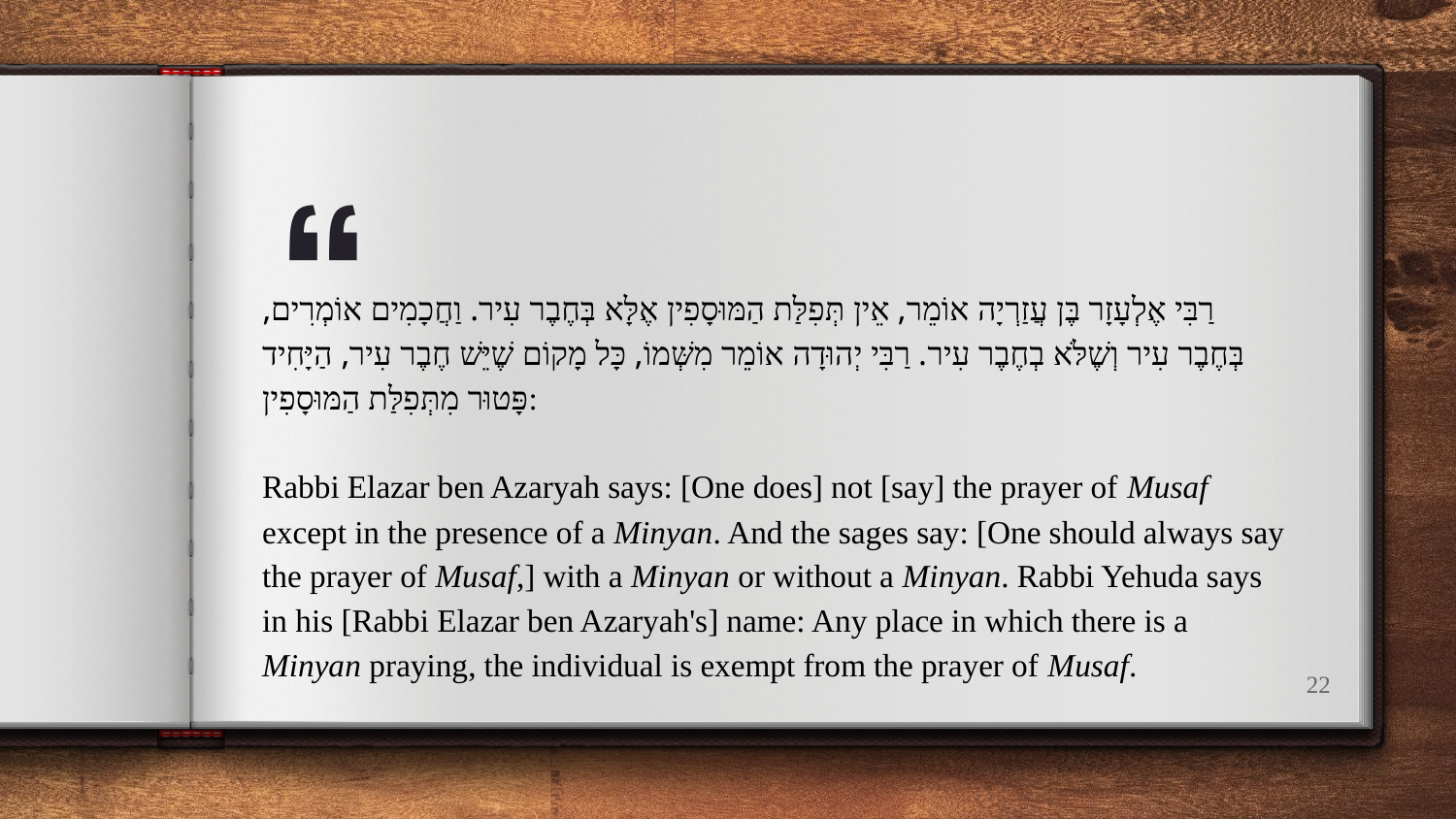

רַבִּי אֶלְעָזָר בֶּן עֲזַרְיָה אוֹמֵר, אֵין תְּפִלַּת הַמּוּסָפִין אֶלָּא בְּחֶבֶר עִיר. וַחֲכָמִים אוֹמְרִים, בְּחֶבֶר עִיר וְשֶׁלֹּא בְחֶבֶר עִיר. רַבִּי יְהוּדָה אוֹמֵר מִשְּׁמוֹ, כָּל מָקוֹם שֶׁיֵּשׁ חֶבֶר עִיר, הַיָּחִיד פָּטוּר מִתְּפִלַּת הַמּוּסָפִין:
Rabbi Elazar ben Azaryah says: [One does] not [say] the prayer of Musaf except in the presence of a Minyan. And the sages say: [One should always say the prayer of Musaf,] with a Minyan or without a Minyan. Rabbi Yehuda says in his [Rabbi Elazar ben Azaryah's] name: Any place in which there is a Minyan praying, the individual is exempt from the prayer of Musaf.

22